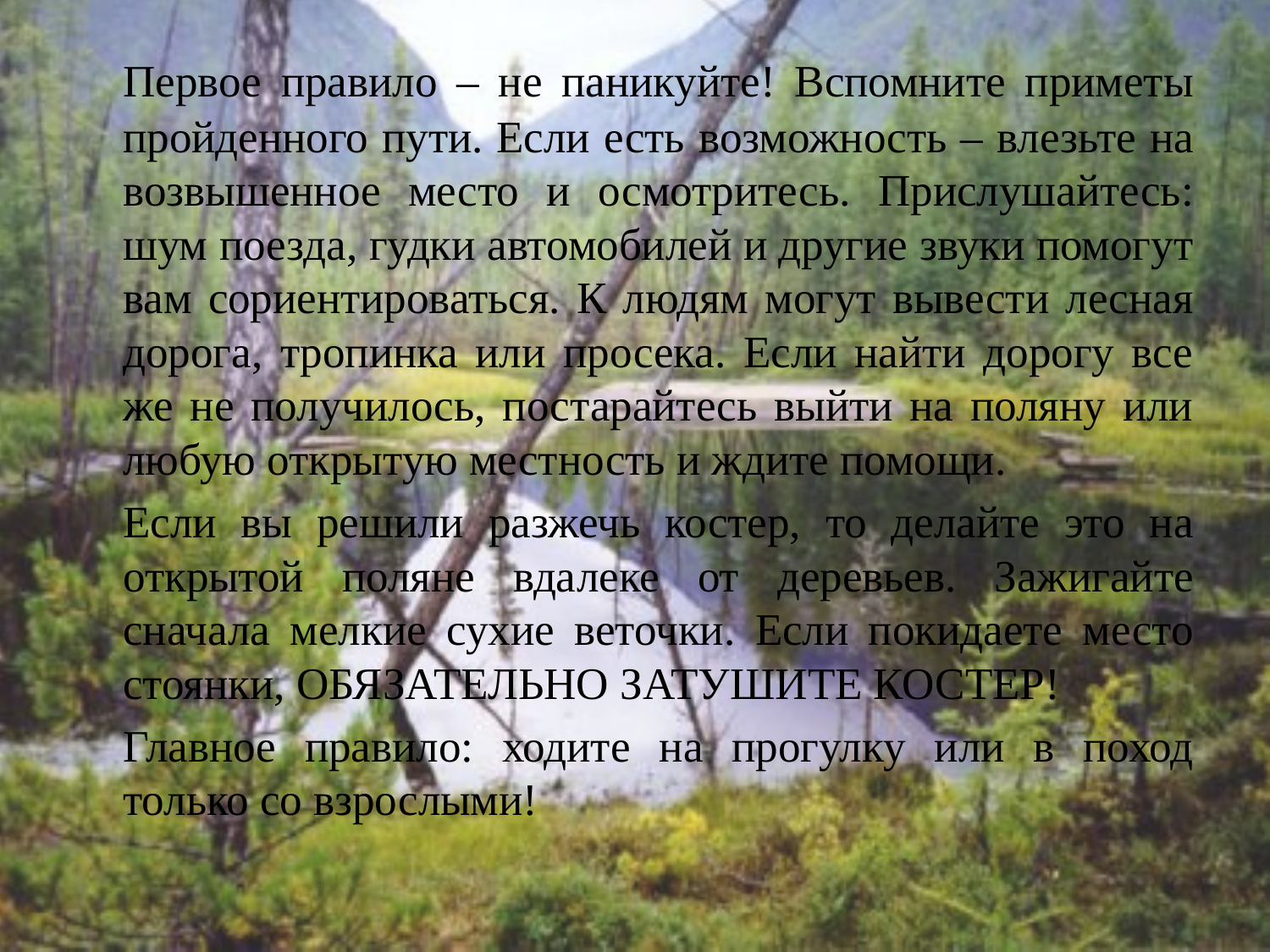

Первое правило – не паникуйте! Вспомните приметы пройденного пути. Если есть возможность – влезьте на возвышенное место и осмотритесь. Прислушайтесь: шум поезда, гудки автомобилей и другие звуки помогут вам сориентироваться. К людям могут вывести лесная дорога, тропинка или просека. Если найти дорогу все же не получилось, постарайтесь выйти на поляну или любую открытую местность и ждите помощи.
		Если вы решили разжечь костер, то делайте это на открытой поляне вдалеке от деревьев. Зажигайте сначала мелкие сухие веточки. Если покидаете место стоянки, ОБЯЗАТЕЛЬНО ЗАТУШИТЕ КОСТЕР!
		Главное правило: ходите на прогулку или в поход только со взрослыми!